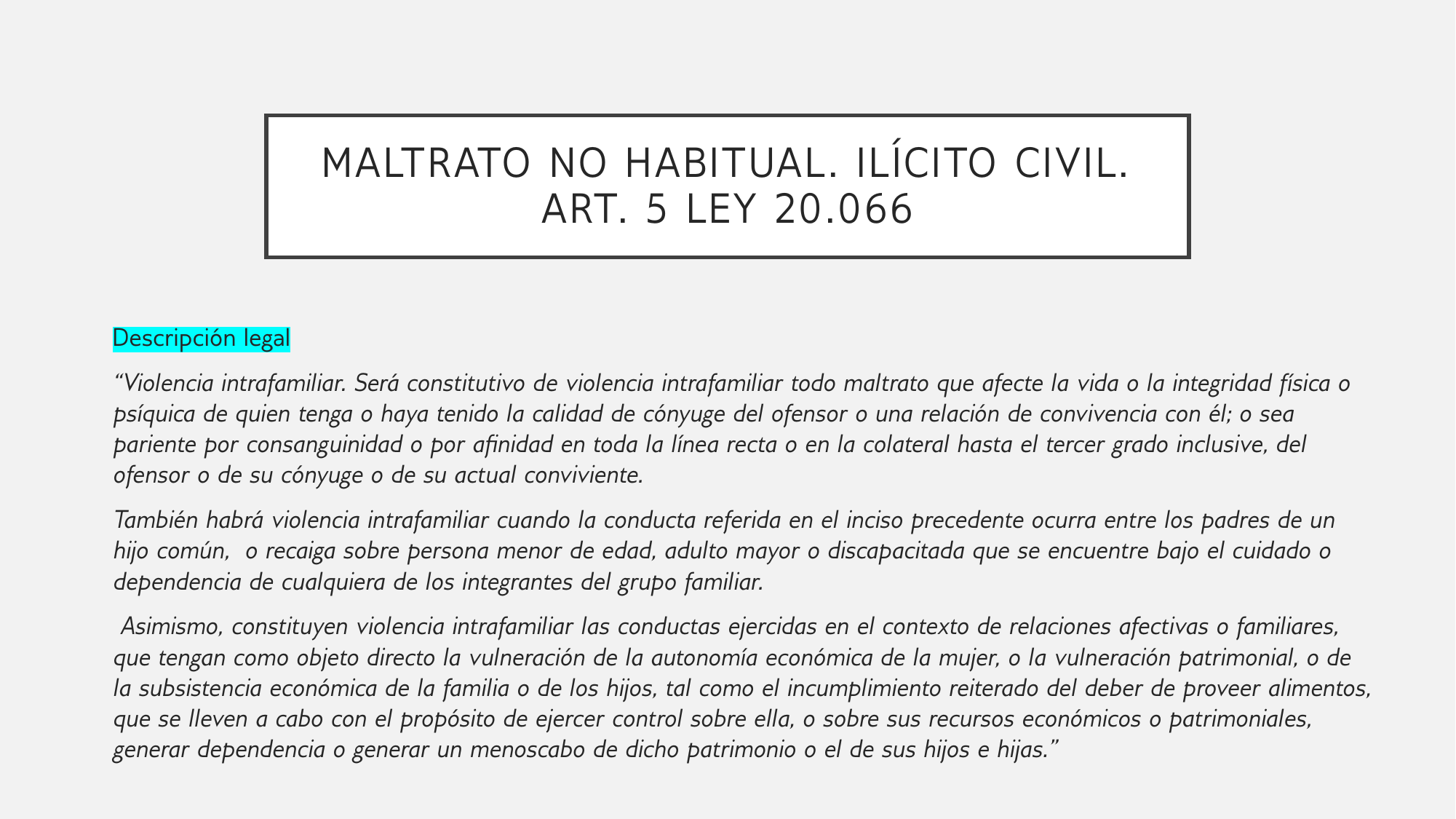

# Maltrato no habitual. Ilícito civil. Art. 5 ley 20.066
Descripción legal
“Violencia intrafamiliar. Será constitutivo de violencia intrafamiliar todo maltrato que afecte la vida o la integridad física o psíquica de quien tenga o haya tenido la calidad de cónyuge del ofensor o una relación de convivencia con él; o sea pariente por consanguinidad o por afinidad en toda la línea recta o en la colateral hasta el tercer grado inclusive, del ofensor o de su cónyuge o de su actual conviviente.
También habrá violencia intrafamiliar cuando la conducta referida en el inciso precedente ocurra entre los padres de un hijo común,  o recaiga sobre persona menor de edad, adulto mayor o discapacitada que se encuentre bajo el cuidado o dependencia de cualquiera de los integrantes del grupo familiar.
 Asimismo, constituyen violencia intrafamiliar las conductas ejercidas en el contexto de relaciones afectivas o familiares, que tengan como objeto directo la vulneración de la autonomía económica de la mujer, o la vulneración patrimonial, o de la subsistencia económica de la familia o de los hijos, tal como el incumplimiento reiterado del deber de proveer alimentos, que se lleven a cabo con el propósito de ejercer control sobre ella, o sobre sus recursos económicos o patrimoniales, generar dependencia o generar un menoscabo de dicho patrimonio o el de sus hijos e hijas.”